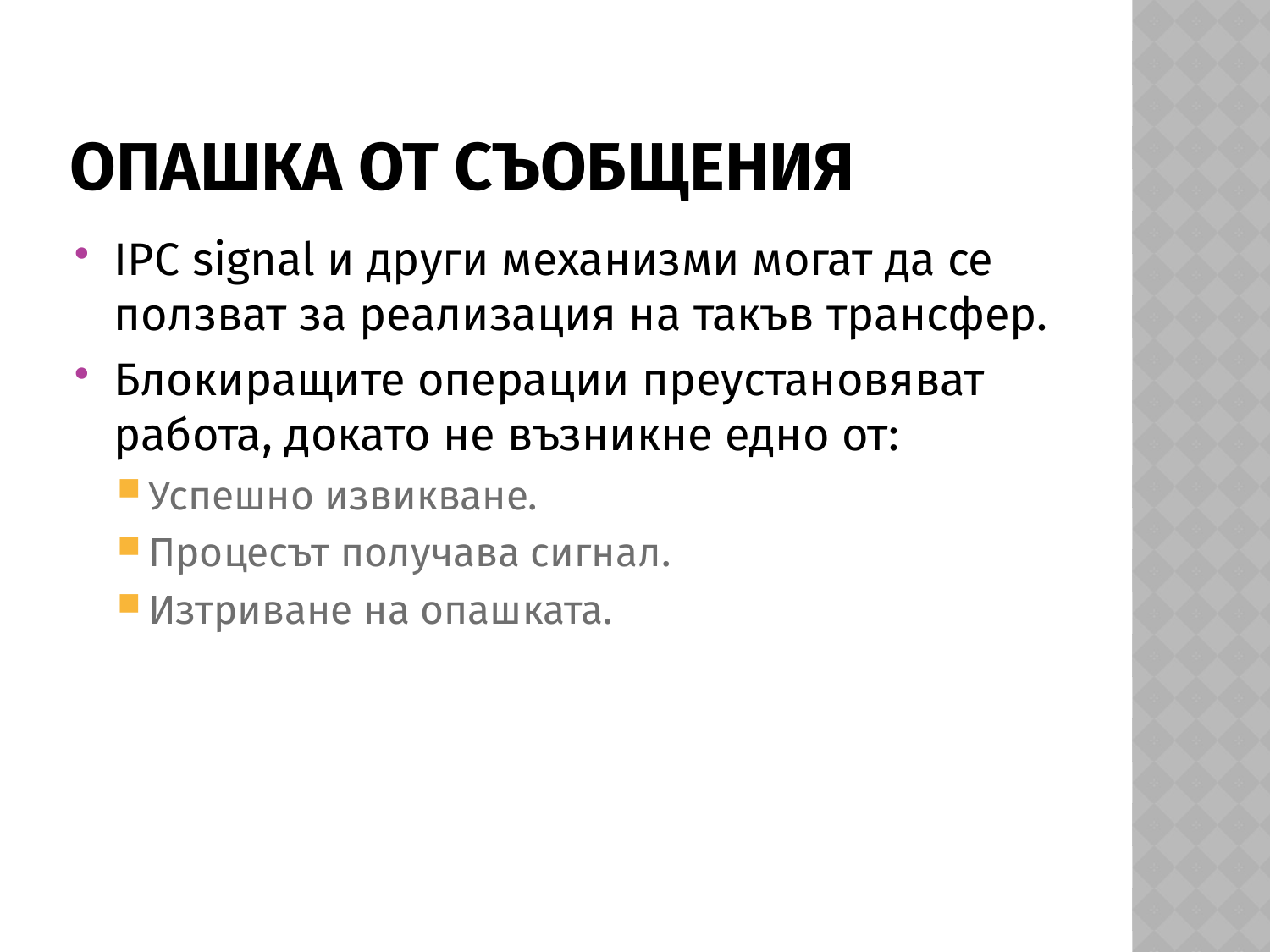

# Опашка от съобщения
IPC signal и други механизми могат да се ползват за реализация на такъв трансфер.
Блокиращите операции преустановяват работа, докато не възникне едно от:
Успешно извикване.
Процесът получава сигнал.
Изтриване на опашката.